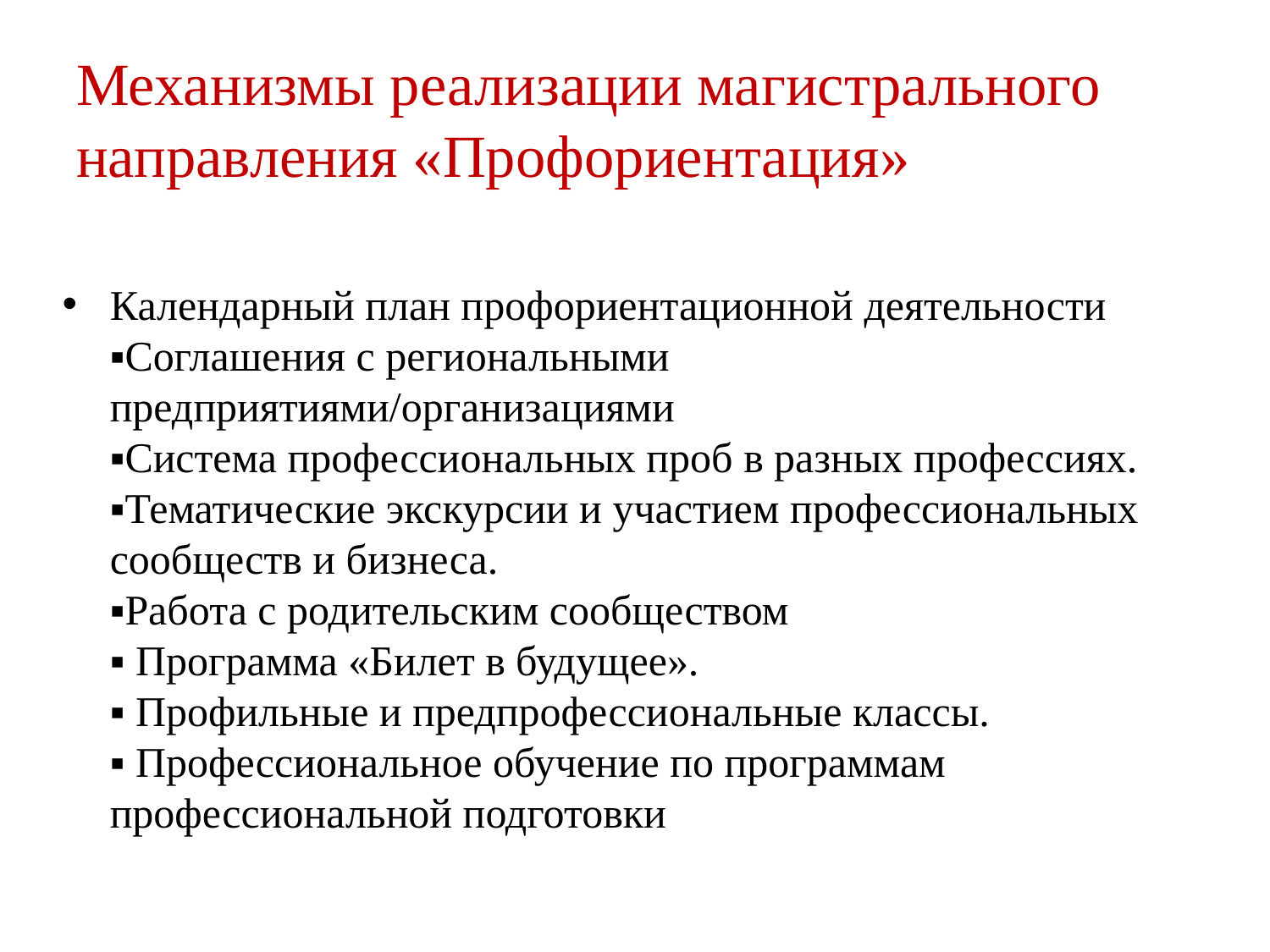

# Механизмы реализации магистрального направления «Профориентация»
Календарный план профориентационной деятельности
▪Соглашения с региональными  предприятиями/организациями
▪Система профессиональных проб в разных профессиях.
▪Тематические экскурсии и участием профессиональных сообществ и бизнеса.
▪Работа с родительским сообществом
▪ Программа «Билет в будущее».
▪ Профильные и предпрофессиональные классы.
▪ Профессиональное обучение по программам профессиональной подготовки